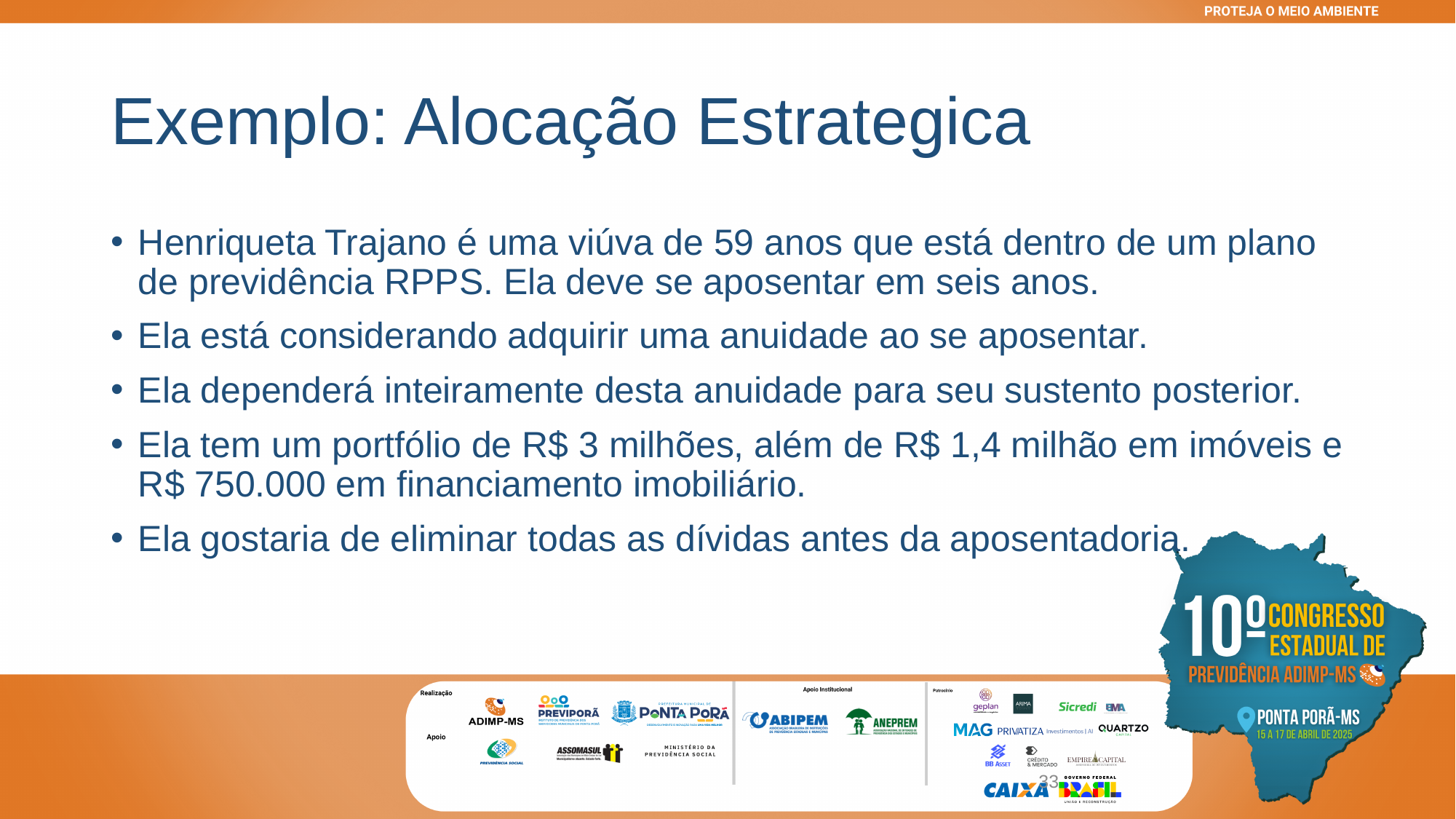

# Exemplo: Alocação Estrategica
Henriqueta Trajano é uma viúva de 59 anos que está dentro de um plano de previdência RPPS. Ela deve se aposentar em seis anos.
Ela está considerando adquirir uma anuidade ao se aposentar.
Ela dependerá inteiramente desta anuidade para seu sustento posterior.
Ela tem um portfólio de R$ 3 milhões, além de R$ 1,4 milhão em imóveis e R$ 750.000 em financiamento imobiliário.
Ela gostaria de eliminar todas as dívidas antes da aposentadoria.
33